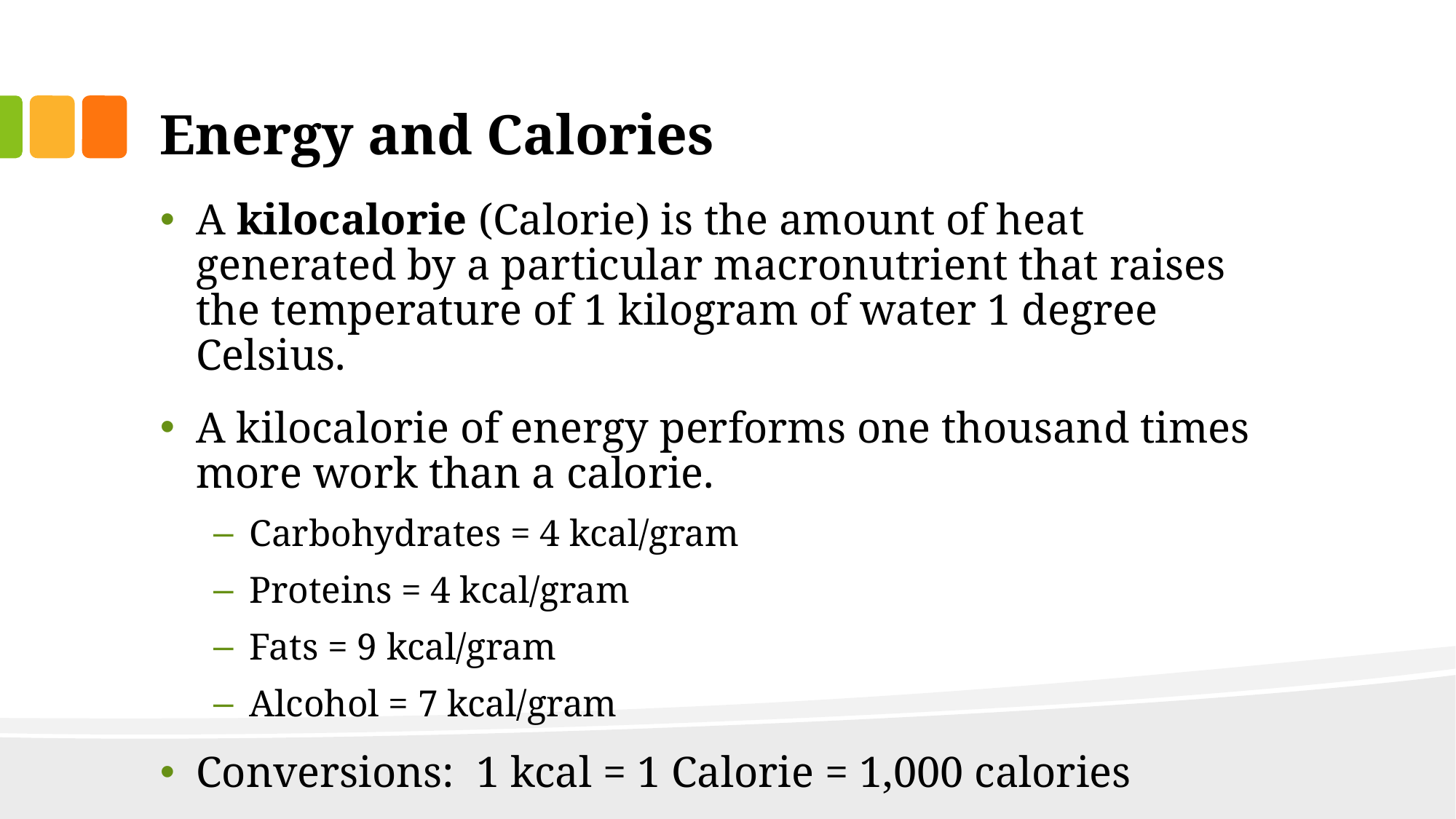

# Energy and Calories
A kilocalorie (Calorie) is the amount of heat generated by a particular macronutrient that raises the temperature of 1 kilogram of water 1 degree Celsius.
A kilocalorie of energy performs one thousand times more work than a calorie.
Carbohydrates = 4 kcal/gram
Proteins = 4 kcal/gram
Fats = 9 kcal/gram
Alcohol = 7 kcal/gram
Conversions:  1 kcal = 1 Calorie = 1,000 calories